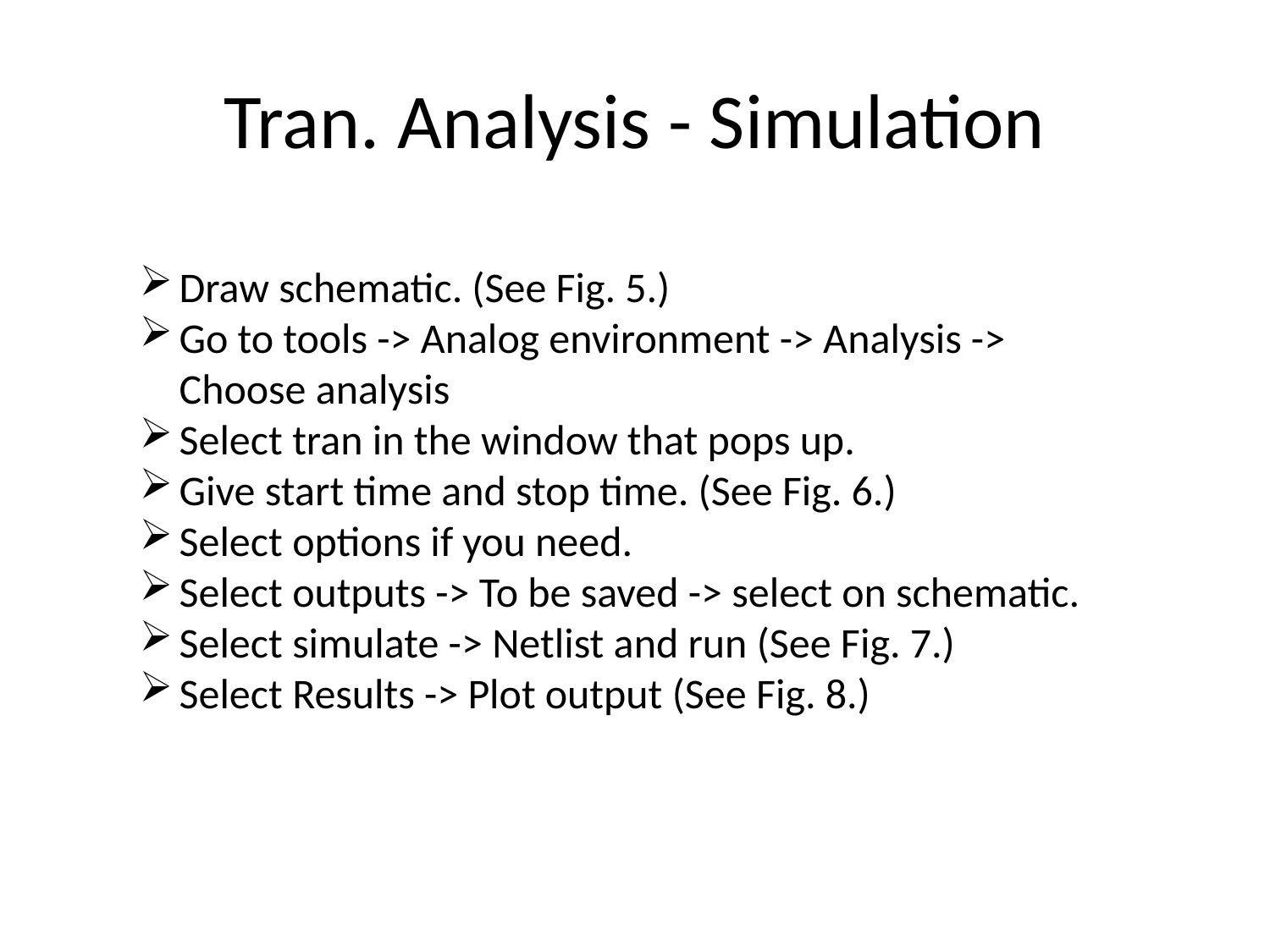

# Tran. Analysis - Simulation
Draw schematic. (See Fig. 5.)
Go to tools -> Analog environment -> Analysis -> Choose analysis
Select tran in the window that pops up.
Give start time and stop time. (See Fig. 6.)
Select options if you need.
Select outputs -> To be saved -> select on schematic.
Select simulate -> Netlist and run (See Fig. 7.)
Select Results -> Plot output (See Fig. 8.)